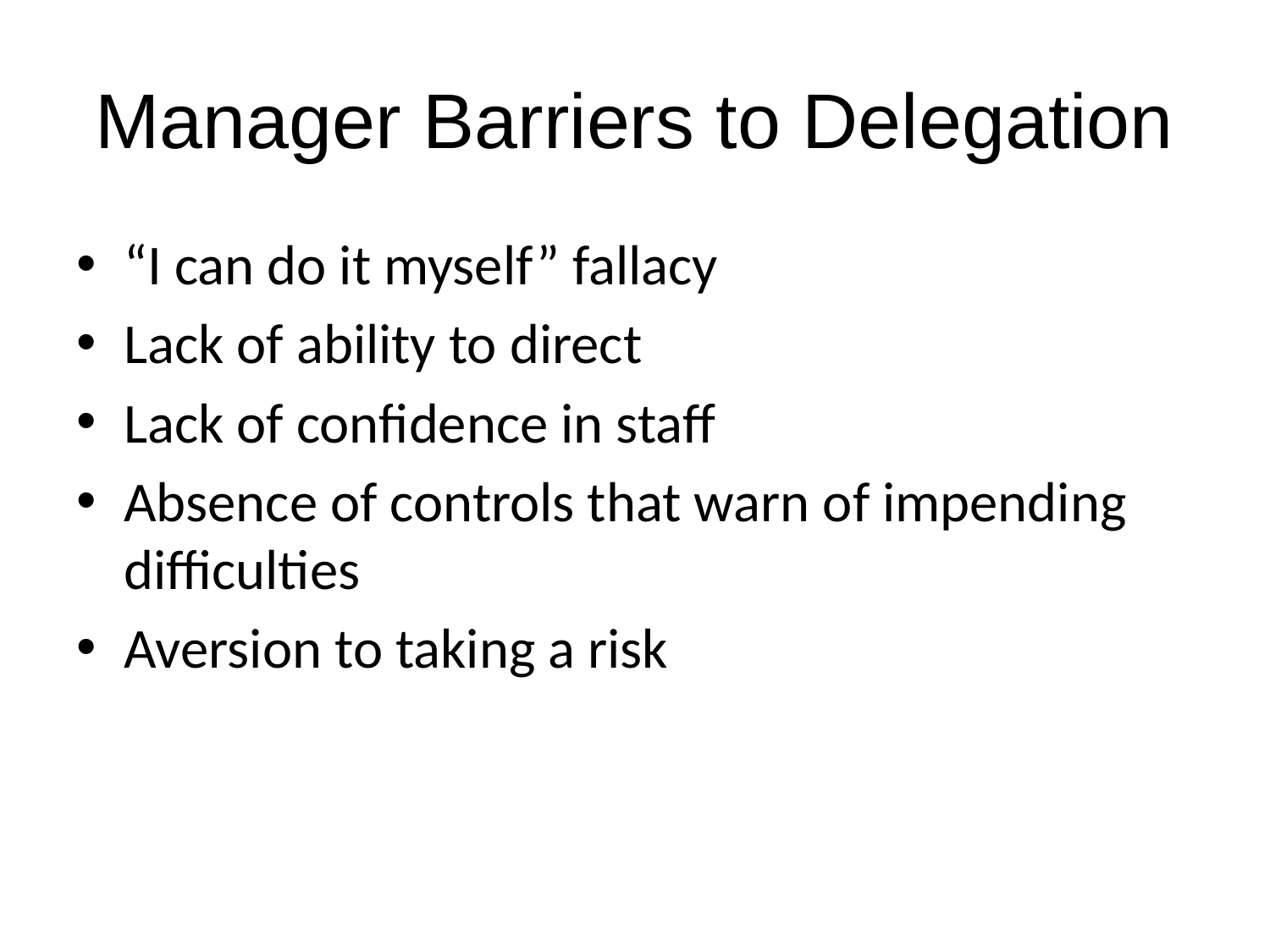

# Manager Barriers to Delegation
“I can do it myself” fallacy
Lack of ability to direct
Lack of confidence in staff
Absence of controls that warn of impending difficulties
Aversion to taking a risk